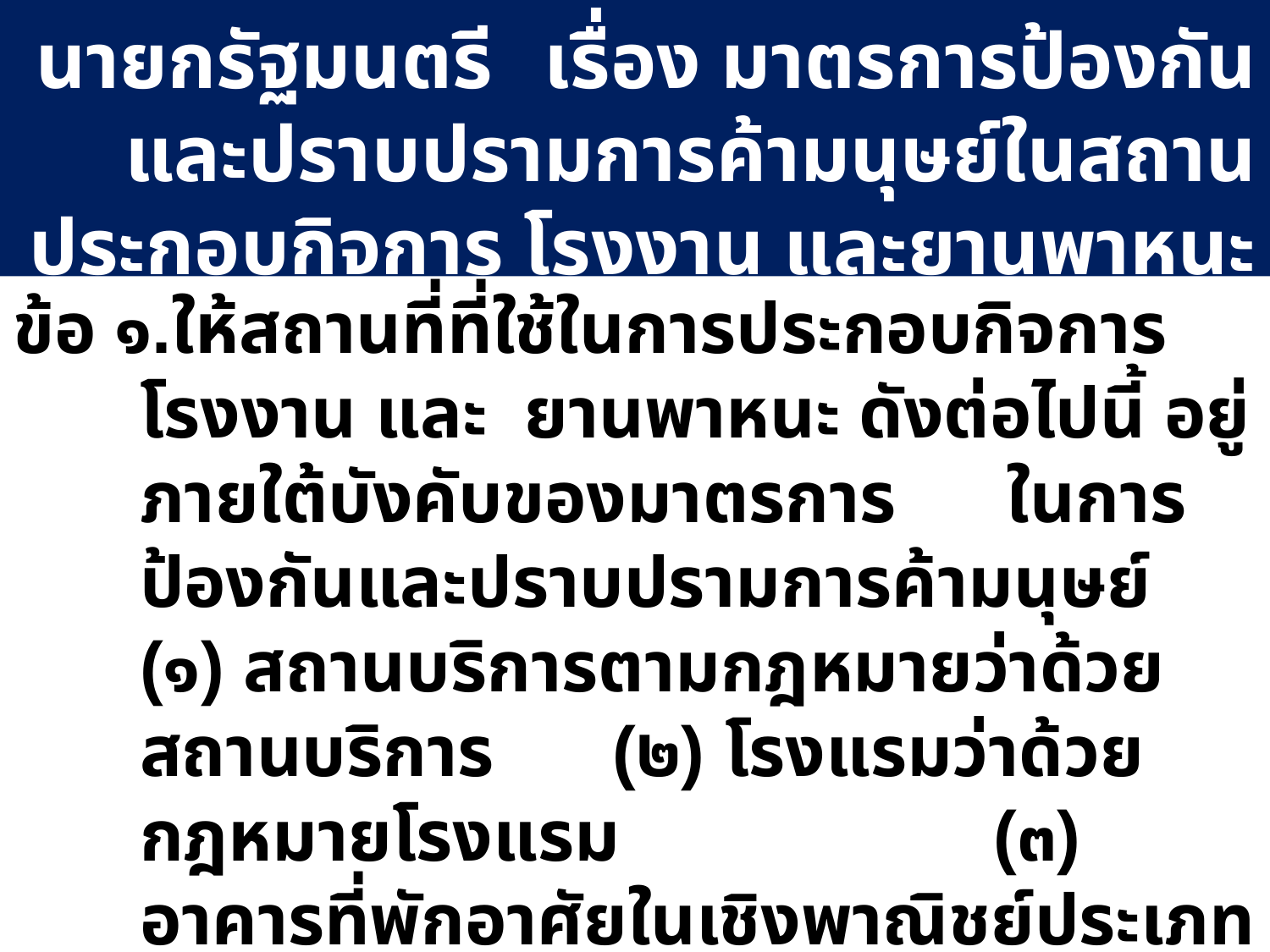

# ประกาศสำนักนายกรัฐมนตรี 	เรื่อง มาตรการป้องกันและปราบปรามการค้ามนุษย์ในสถานประกอบกิจการ โรงงาน และยานพาหนะ
ข้อ ๑.ให้สถานที่ที่ใช้ในการประกอบกิจการ โรงงาน และ  ยานพาหนะ ดังต่อไปนี้ อยู่ภายใต้บังคับของมาตรการ      ในการป้องกันและปราบปรามการค้ามนุษย์
	(๑) สถานบริการตามกฎหมายว่าด้วยสถานบริการ	     (๒) โรงแรมว่าด้วยกฎหมายโรงแรม 			     (๓) อาคารที่พักอาศัยในเชิงพาณิชย์ประเภทหอพัก      อาคารชุด หรือเกสต์เฮาส์ที่ให้ผู้อื่นเช่า